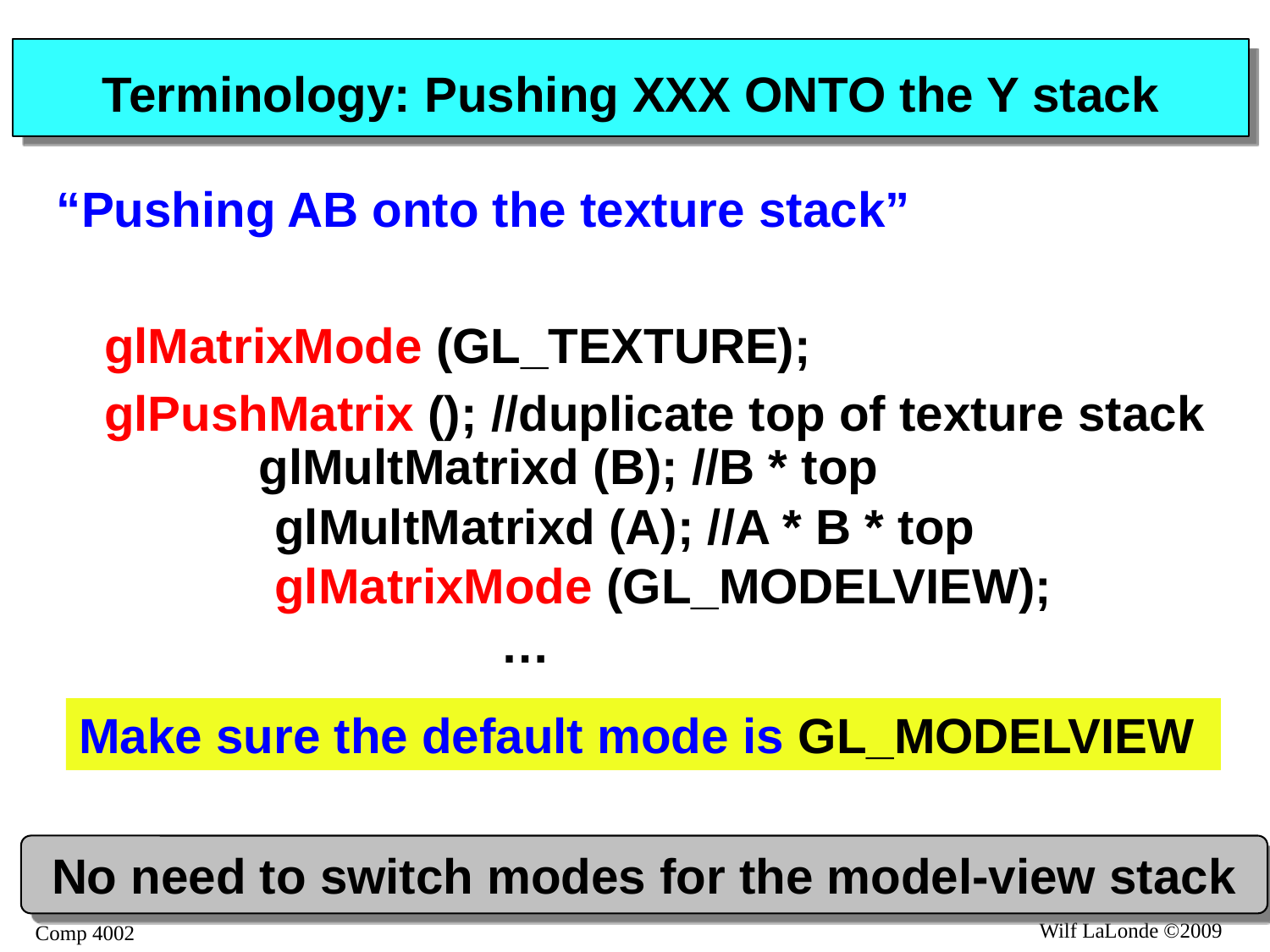

# Terminology: Pushing XXX ONTO the Y stack
“Pushing AB onto the texture stack”

	glMatrixMode (GL_TEXTURE);
	glPushMatrix (); //duplicate top of texture stack
	  glMultMatrixd (B); //B * top
	  glMultMatrixd (A); //A * B * top
	  glMatrixMode (GL_MODELVIEW);
	        		…
Make sure the default mode is GL_MODELVIEW
No need to switch modes for the model-view stack